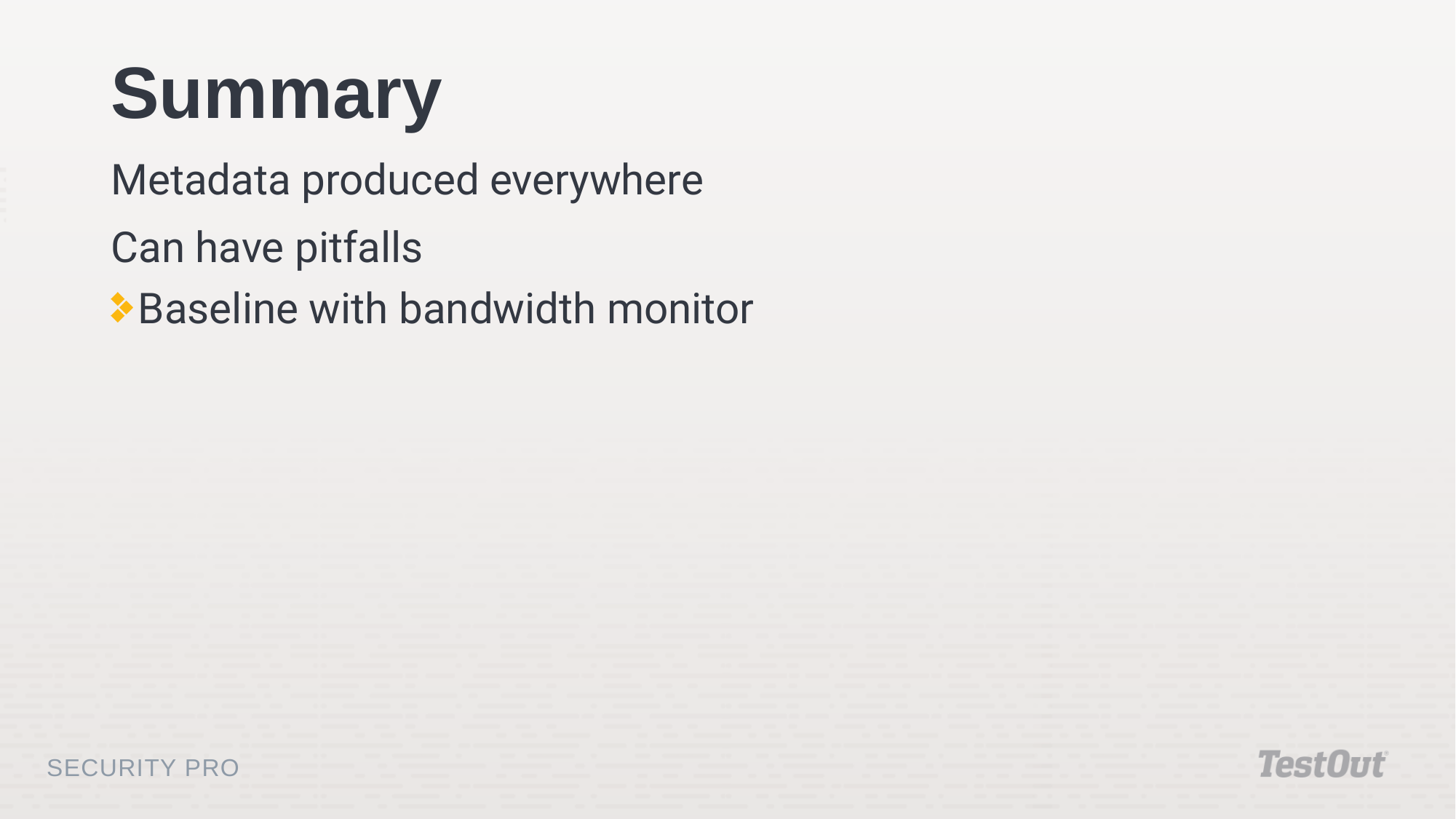

# Summary
Metadata produced everywhere
Can have pitfalls
Baseline with bandwidth monitor
Security Pro